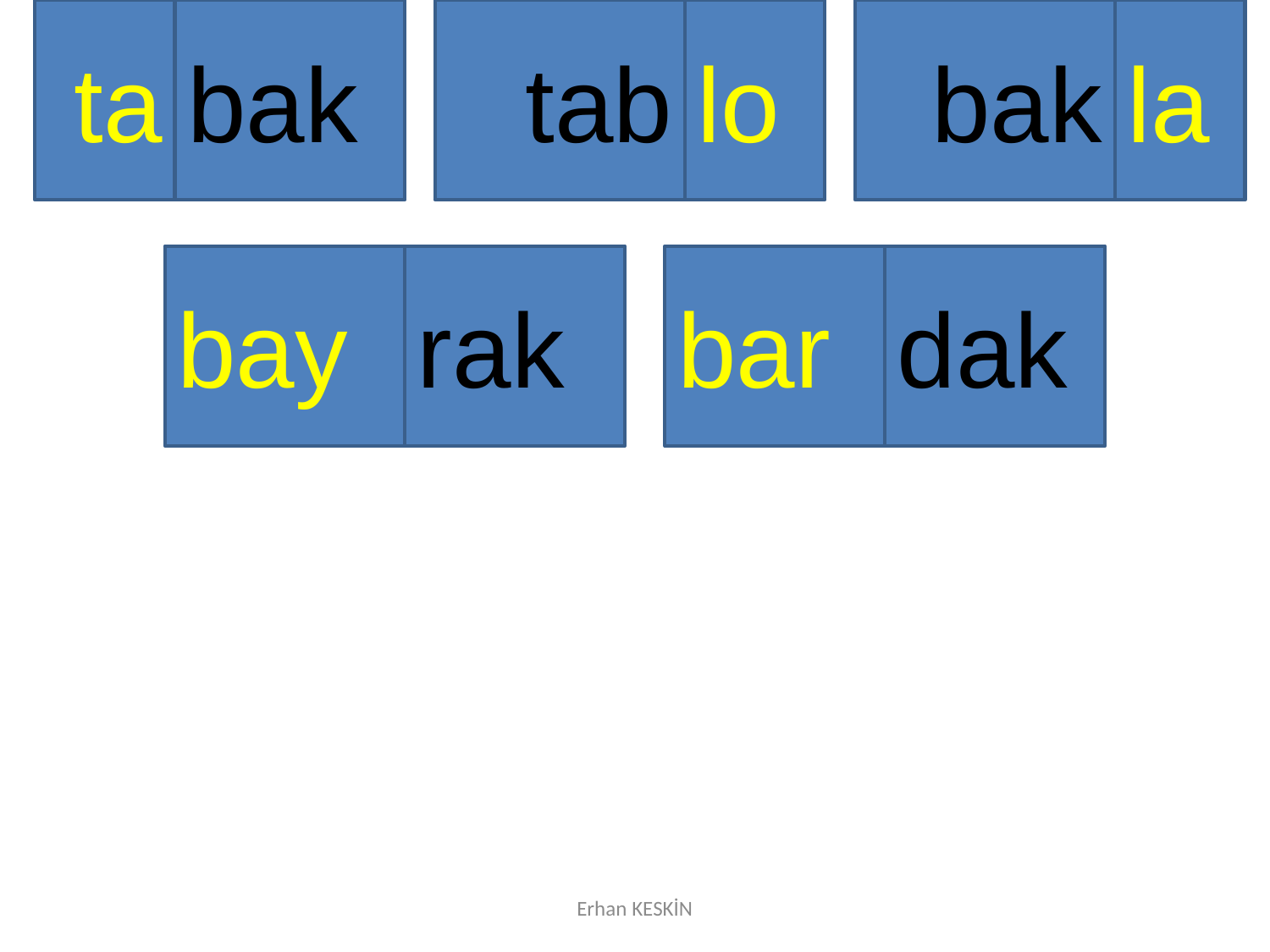

ta
bak
tab
lo
bak
la
bay
rak
bar
dak
Erhan KESKİN